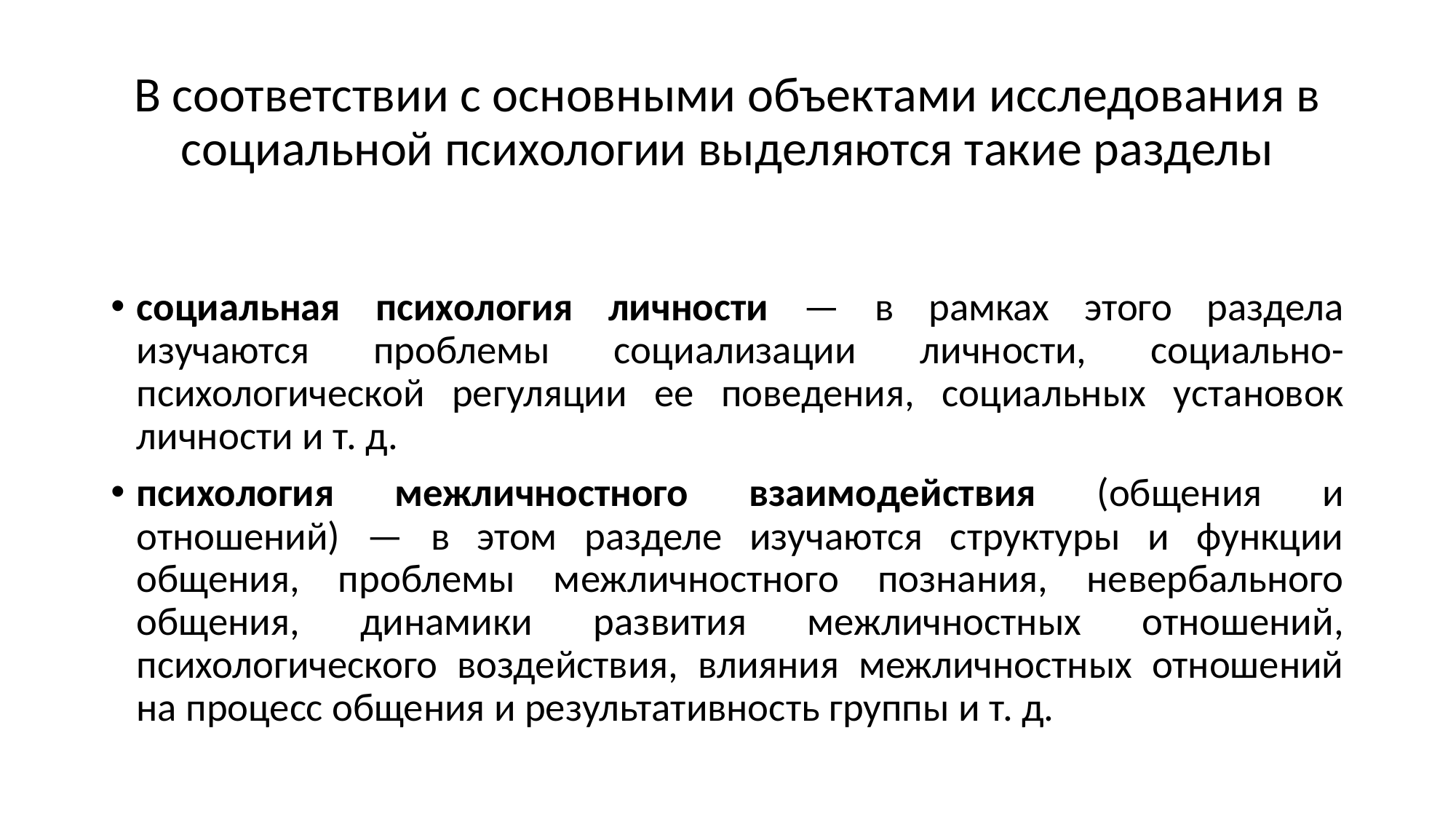

# В соответствии с основными объектами исследования в социальной психологии выделяются такие разделы
социальная психология личности — в рамках этого раздела изучаются проблемы социализации личности, социально-психологической регуляции ее поведения, социальных установок личности и т. д.
психология межличностного взаимодействия (общения и отношений) — в этом разделе изучаются структуры и функции общения, проблемы межличностного познания, невербального общения, динамики развития межличностных отношений, психологического воздействия, влияния межличностных отношений на процесс общения и результативность группы и т. д.